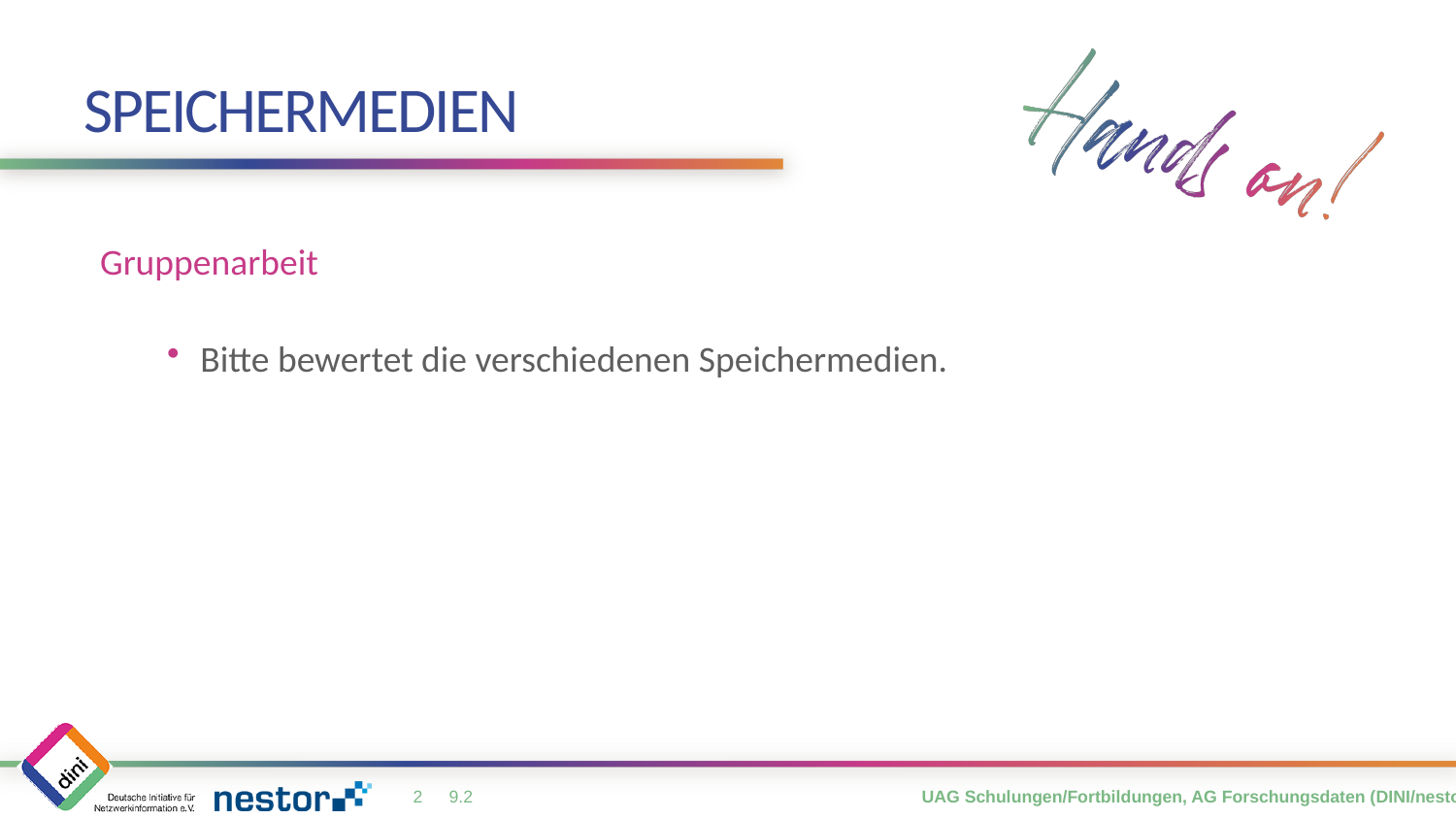

# Speichermedien
Gruppenarbeit
Bitte bewertet die verschiedenen Speichermedien.
2
9.2